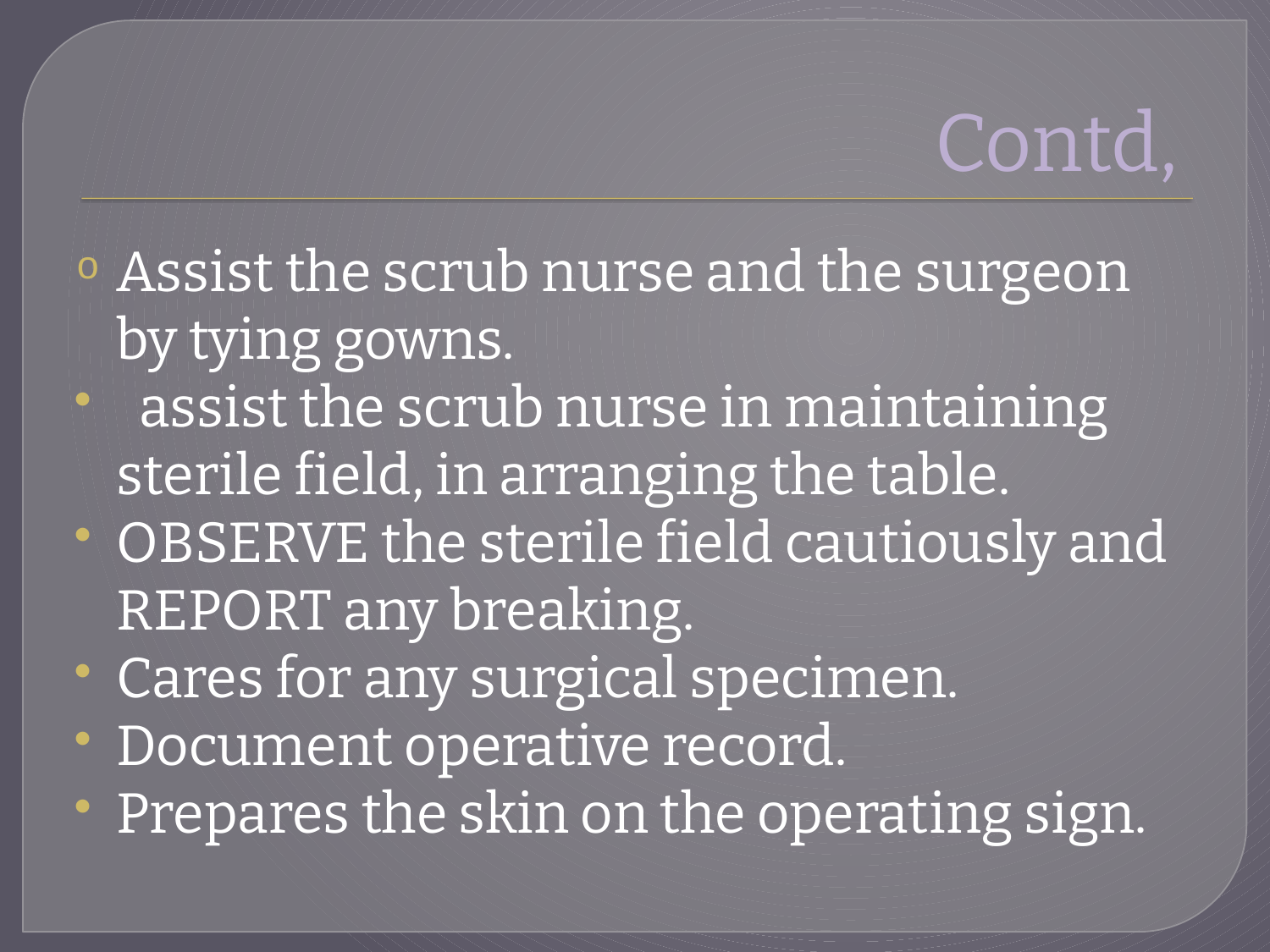

# Contd,
Assist the scrub nurse and the surgeon by tying gowns.
  assist the scrub nurse in maintaining sterile field, in arranging the table.
OBSERVE the sterile field cautiously and REPORT any breaking.
Cares for any surgical specimen.
Document operative record.
Prepares the skin on the operating sign.